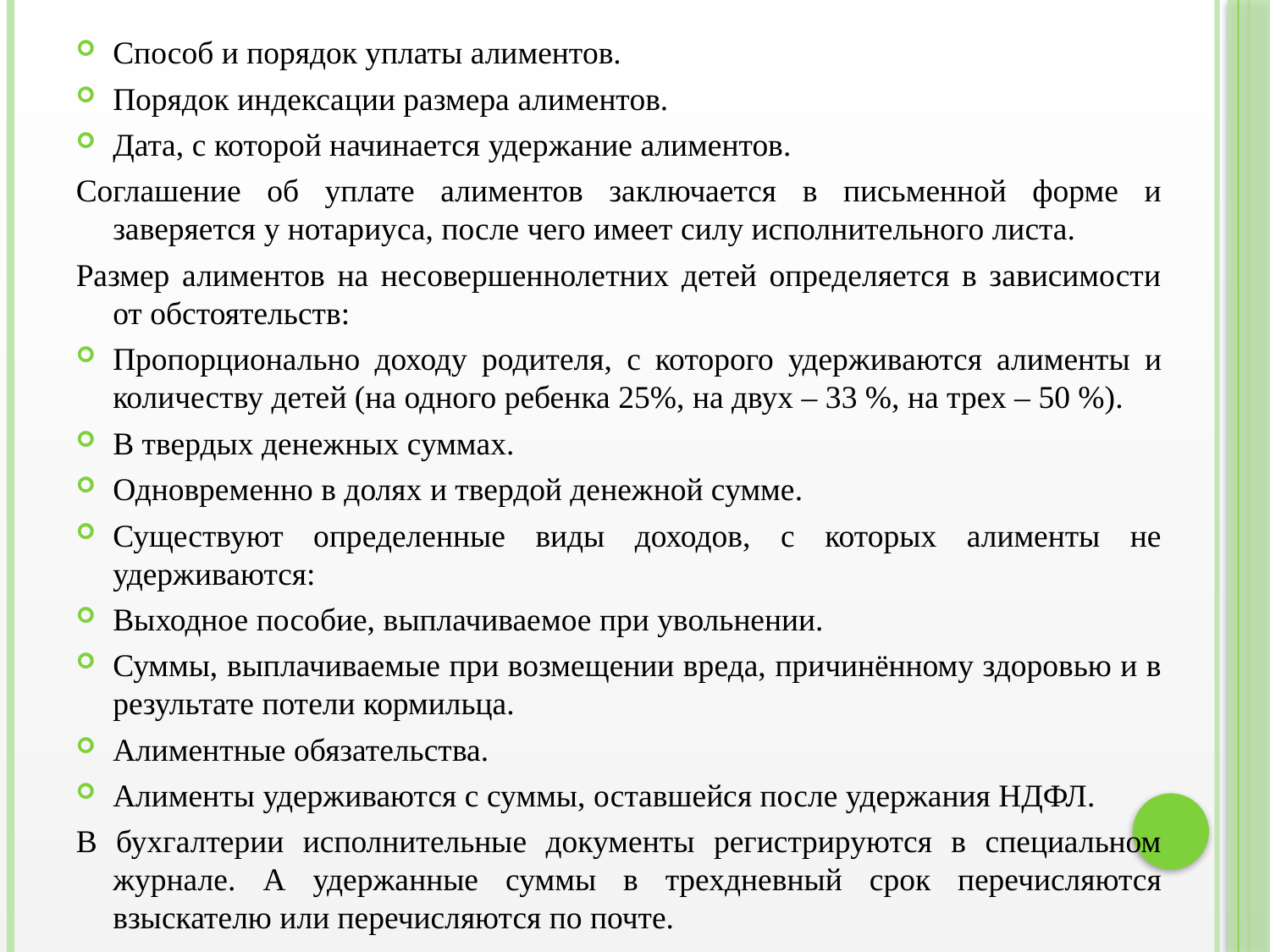

Способ и порядок уплаты алиментов.
Порядок индексации размера алиментов.
Дата, с которой начинается удержание алиментов.
Соглашение об уплате алиментов заключается в письменной форме и заверяется у нотариуса, после чего имеет силу исполнительного листа.
Размер алиментов на несовершеннолетних детей определяется в зависимости от обстоятельств:
Пропорционально доходу родителя, с которого удерживаются алименты и количеству детей (на одного ребенка 25%, на двух – 33 %, на трех – 50 %).
В твердых денежных суммах.
Одновременно в долях и твердой денежной сумме.
Существуют определенные виды доходов, с которых алименты не удерживаются:
Выходное пособие, выплачиваемое при увольнении.
Суммы, выплачиваемые при возмещении вреда, причинённому здоровью и в результате потели кормильца.
Алиментные обязательства.
Алименты удерживаются с суммы, оставшейся после удержания НДФЛ.
В бухгалтерии исполнительные документы регистрируются в специальном журнале. А удержанные суммы в трехдневный срок перечисляются взыскателю или перечисляются по почте.